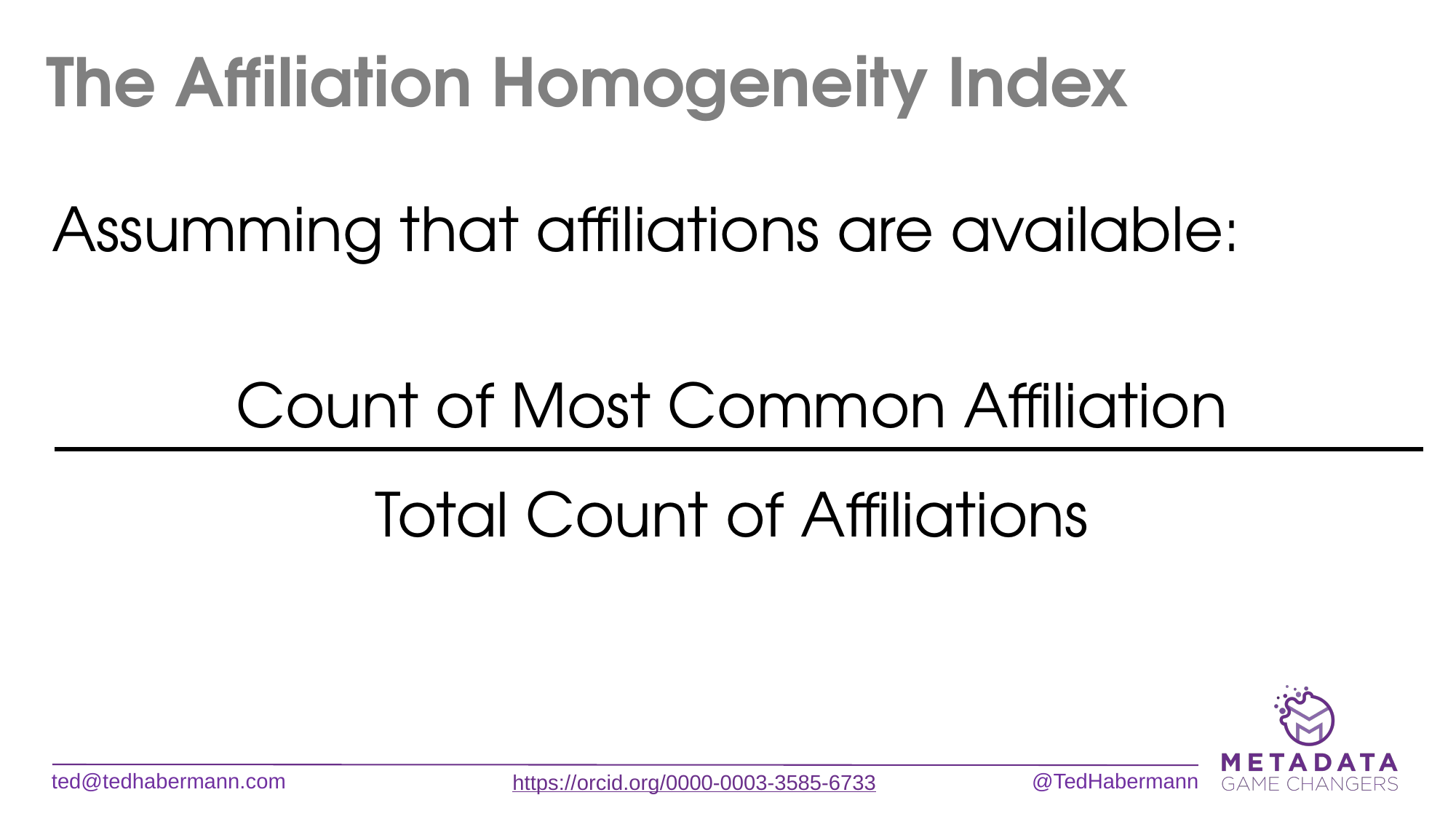

# The Affiliation Homogeneity Index
Assumming that affiliations are available:
Count of Most Common Affiliation
Total Count of Affiliations